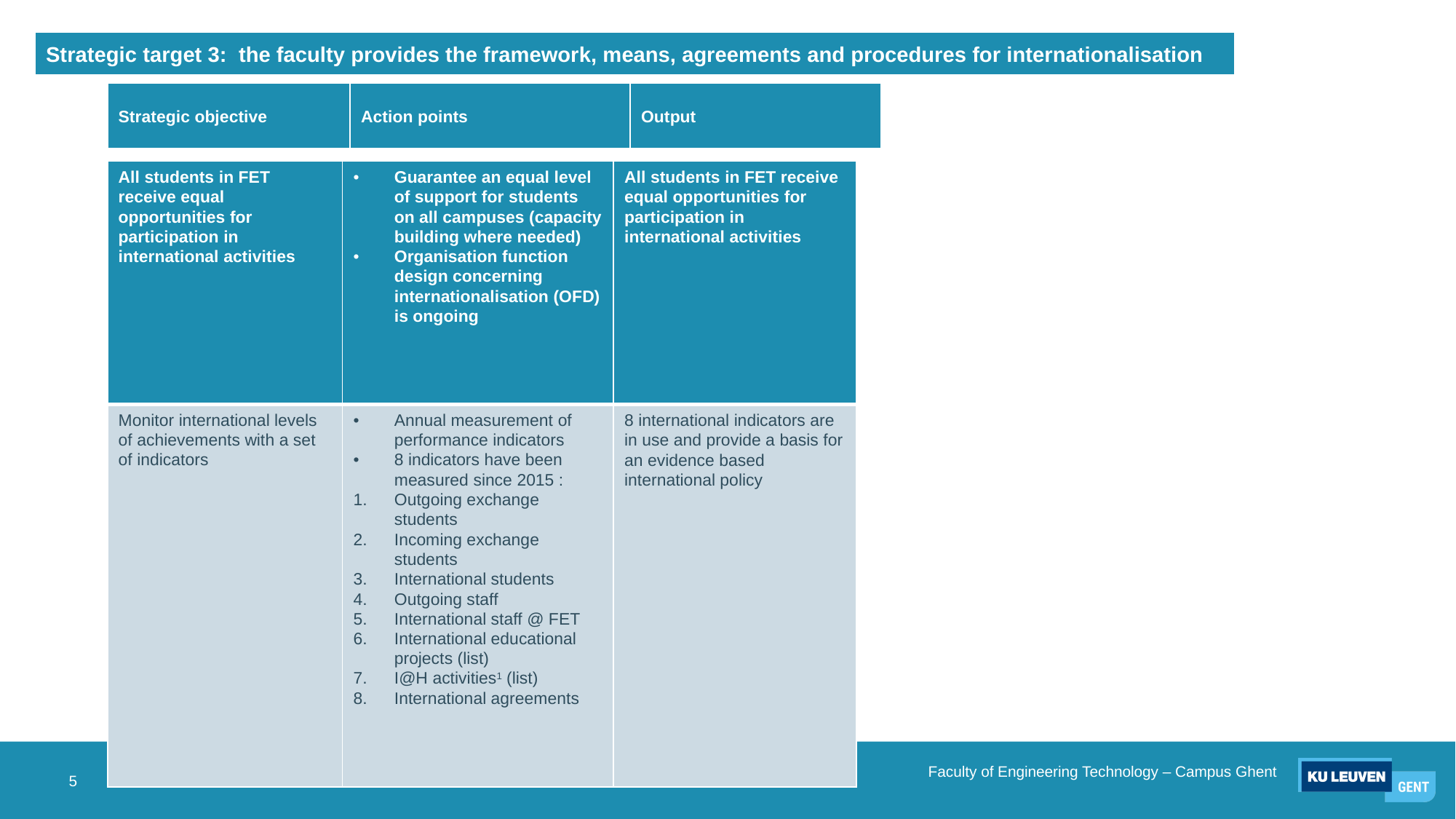

| Strategic target 3: the faculty provides the framework, means, agreements and procedures for internationalisation |
| --- |
| Strategic objective | Action points | Output |
| --- | --- | --- |
| All students in FET receive equal opportunities for participation in international activities | Guarantee an equal level of support for students on all campuses (capacity building where needed) Organisation function design concerning internationalisation (OFD) is ongoing | All students in FET receive equal opportunities for participation in international activities |
| --- | --- | --- |
| Monitor international levels of achievements with a set of indicators | Annual measurement of performance indicators 8 indicators have been measured since 2015 : Outgoing exchange students Incoming exchange students International students Outgoing staff International staff @ FET International educational projects (list) I@H activities1 (list) International agreements | 8 international indicators are in use and provide a basis for an evidence based international policy |
5
Faculty of Engineering Technology – Campus Ghent